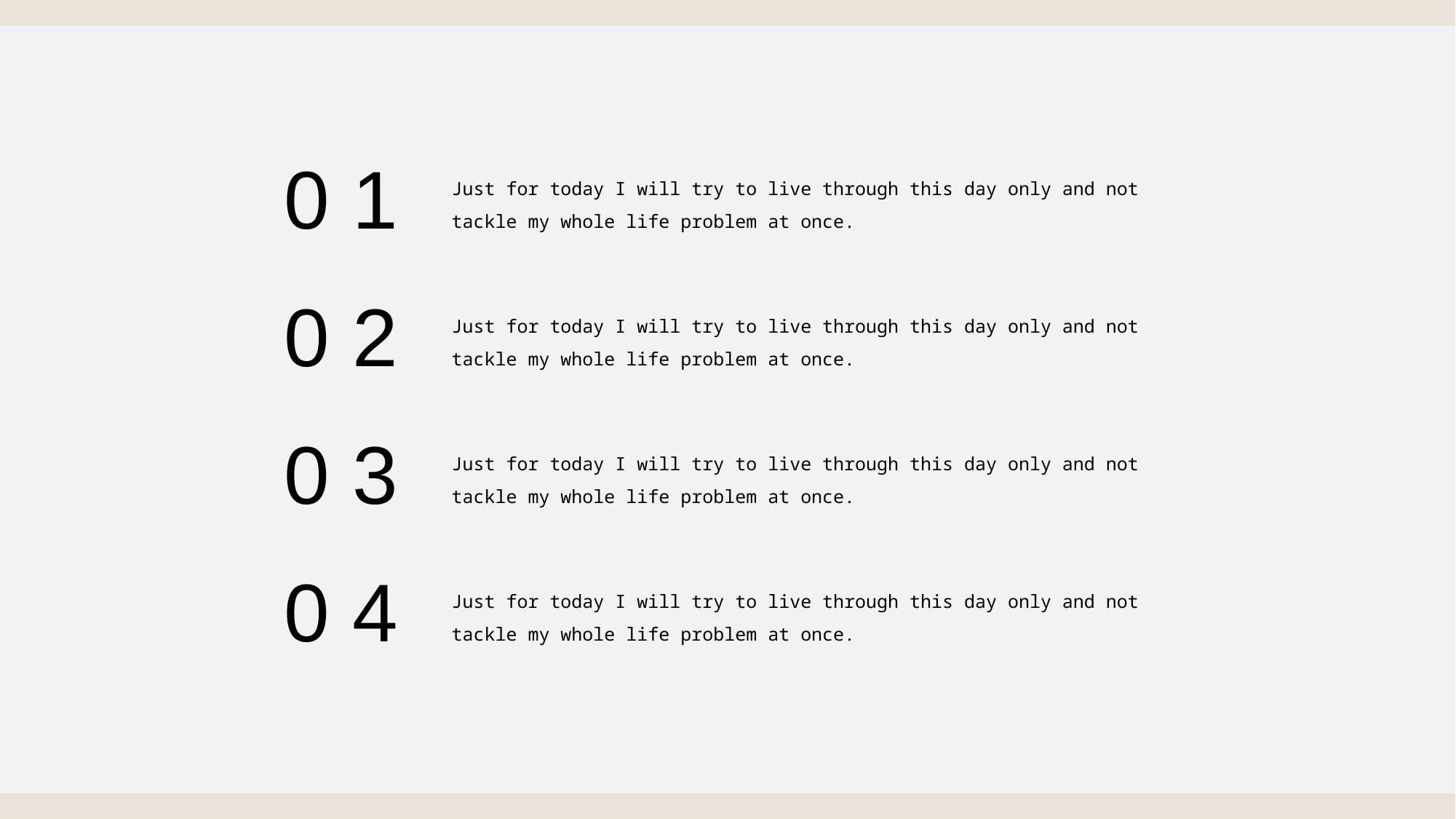

0 1
Just for today I will try to live through this day only and not tackle my whole life problem at once.
0 2
Just for today I will try to live through this day only and not tackle my whole life problem at once.
0 3
Just for today I will try to live through this day only and not tackle my whole life problem at once.
0 4
Just for today I will try to live through this day only and not tackle my whole life problem at once.